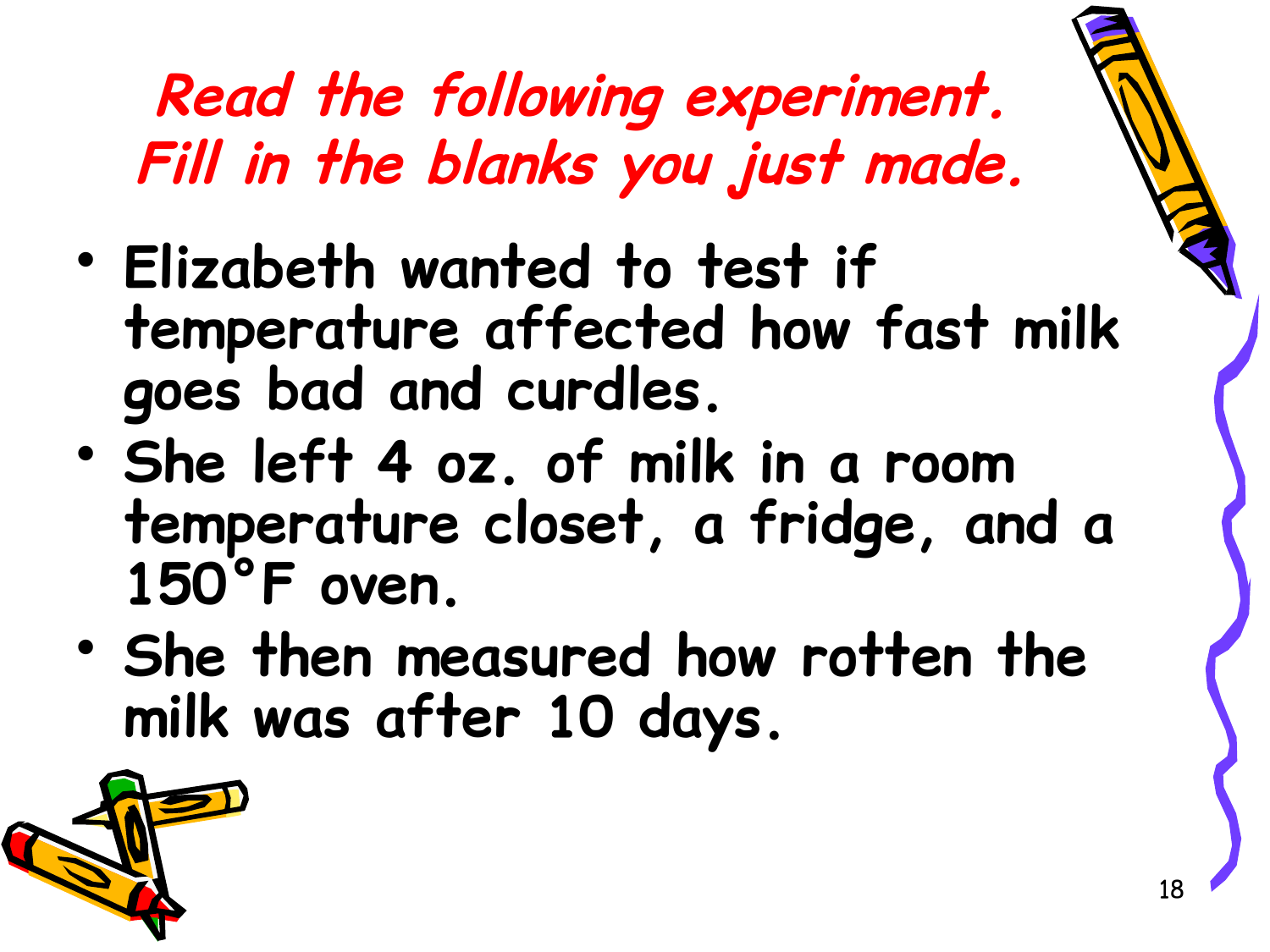

# Read the following experiment. Fill in the blanks you just made.
Elizabeth wanted to test if temperature affected how fast milk goes bad and curdles.
She left 4 oz. of milk in a room temperature closet, a fridge, and a 150°F oven.
She then measured how rotten the milk was after 10 days.

18